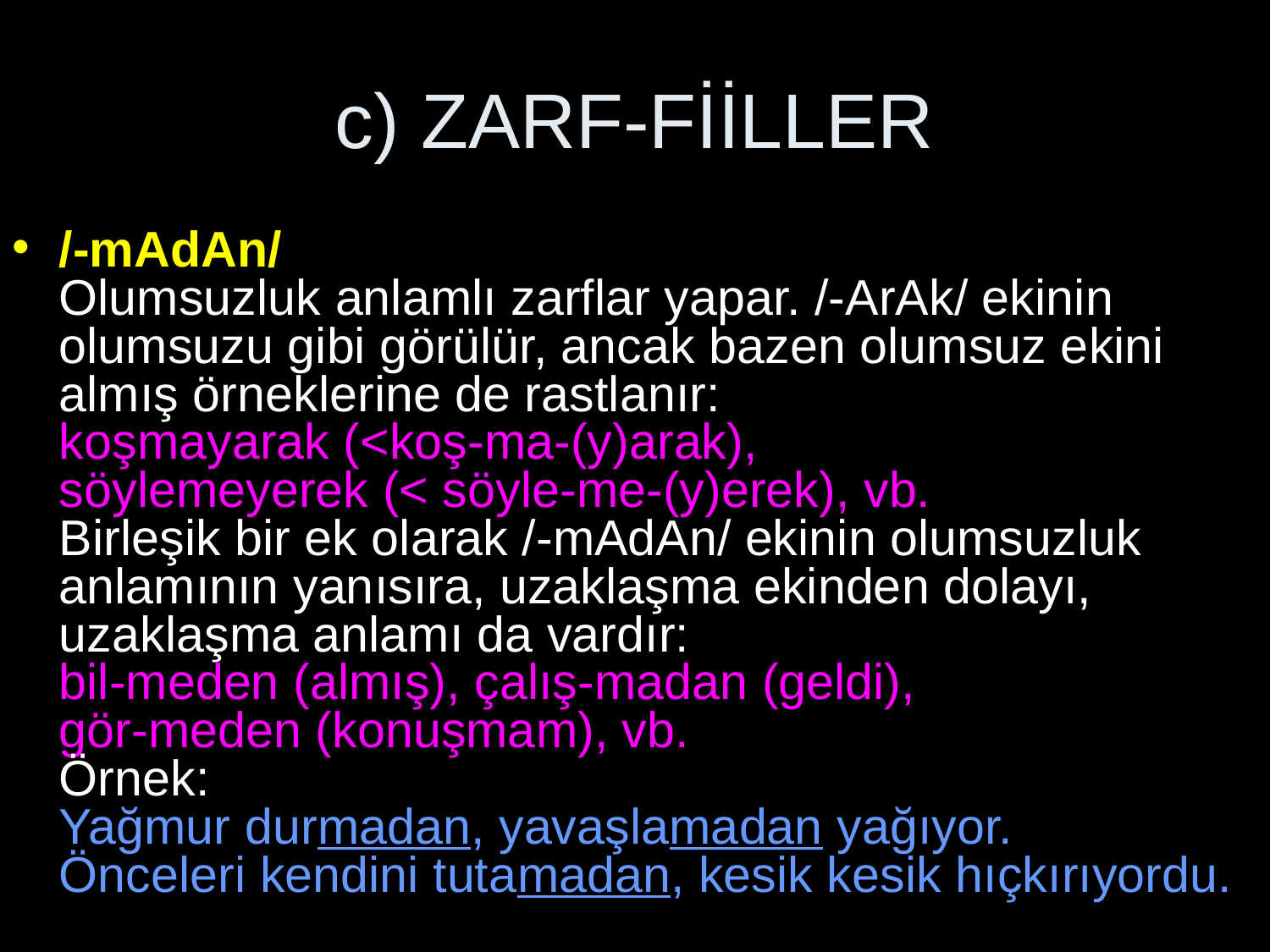

# c) ZARF-FİİLLER
/-mAdAn/
Olumsuzluk anlamlı zarflar yapar. /-ArAk/ ekinin olumsuzu gibi görülür, ancak bazen olumsuz ekini almış örneklerine de rastlanır:
koşmayarak (<koş-ma-(y)arak),
söylemeyerek (< söyle-me-(y)erek), vb.
Birleşik bir ek olarak /-mAdAn/ ekinin olumsuzluk anlamının yanısıra, uzaklaşma ekinden dolayı, uzaklaşma anlamı da vardır:
bil-meden (almış), çalış-madan (geldi),
gör-meden (konuşmam), vb.
Örnek:
Yağmur durmadan, yavaşlamadan yağıyor.
Önceleri kendini tutamadan, kesik kesik hıçkırıyordu.